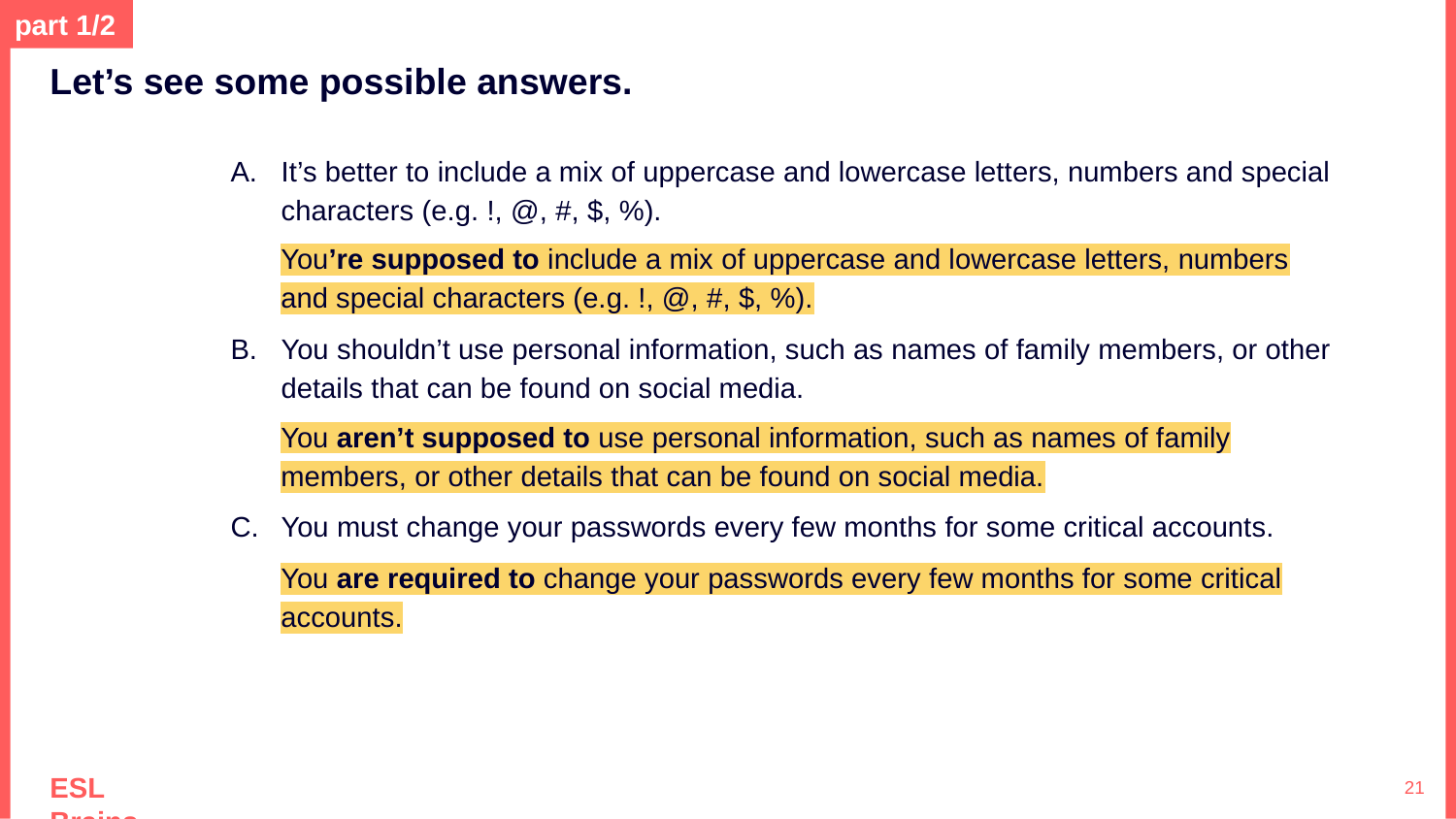

part 1/2
Let’s see some possible answers.
It’s better to include a mix of uppercase and lowercase letters, numbers and special characters (e.g. !, @, #, $, %).

You shouldn’t use personal information, such as names of family members, or other details that can be found on social media.

You must change your passwords every few months for some critical accounts.
You’re supposed to include a mix of uppercase and lowercase letters, numbers and special characters (e.g. !, @, #, $, %).
You aren’t supposed to use personal information, such as names of family members, or other details that can be found on social media.
You are required to change your passwords every few months for some critical accounts.
21